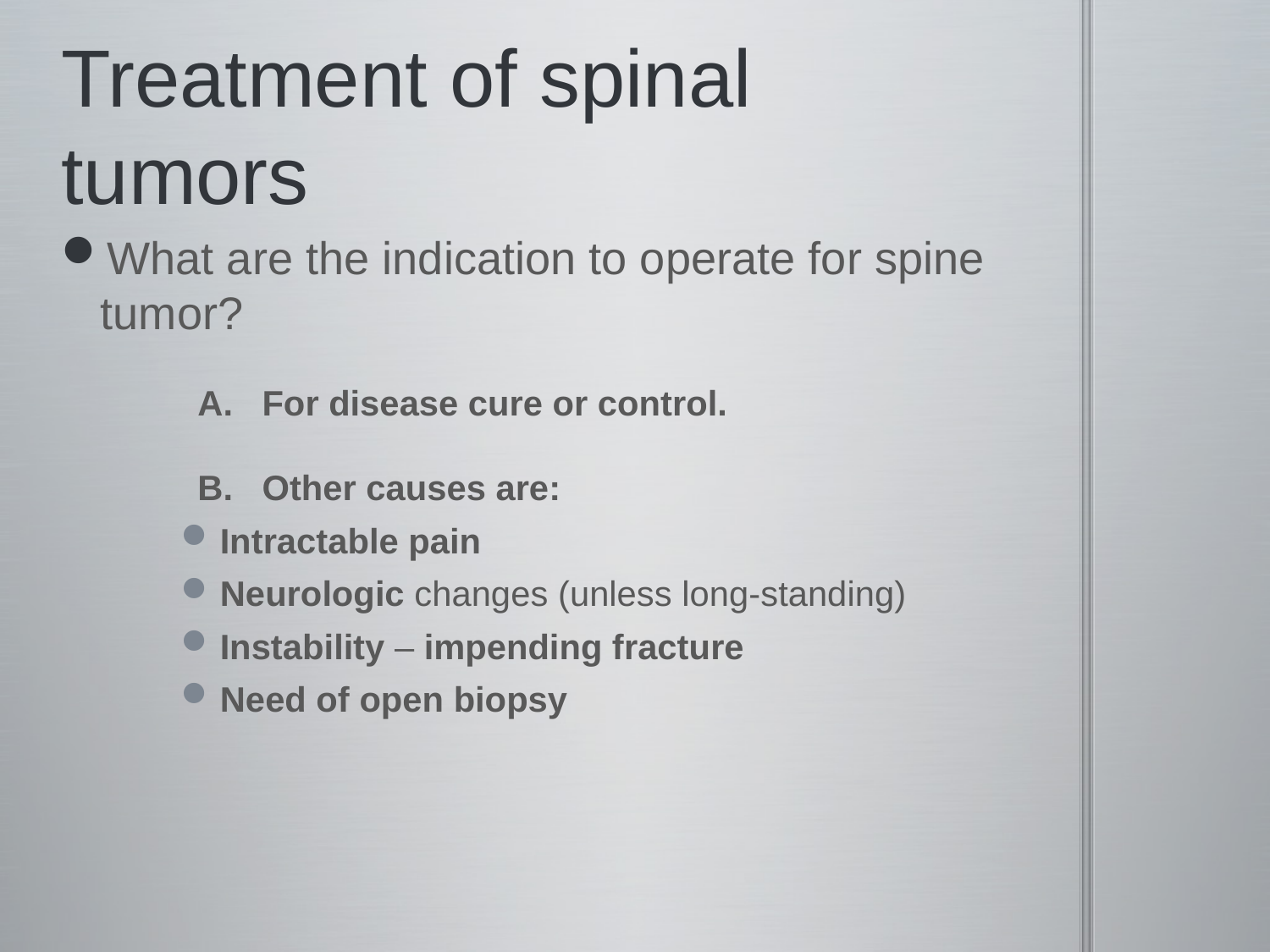

# Treatment of spinal tumors
What are the indication to operate for spine tumor?
              A.   For disease cure or control.
              B.   Other causes are:
Intractable pain
Neurologic changes (unless long-standing)
Instability – impending fracture
Need of open biopsy